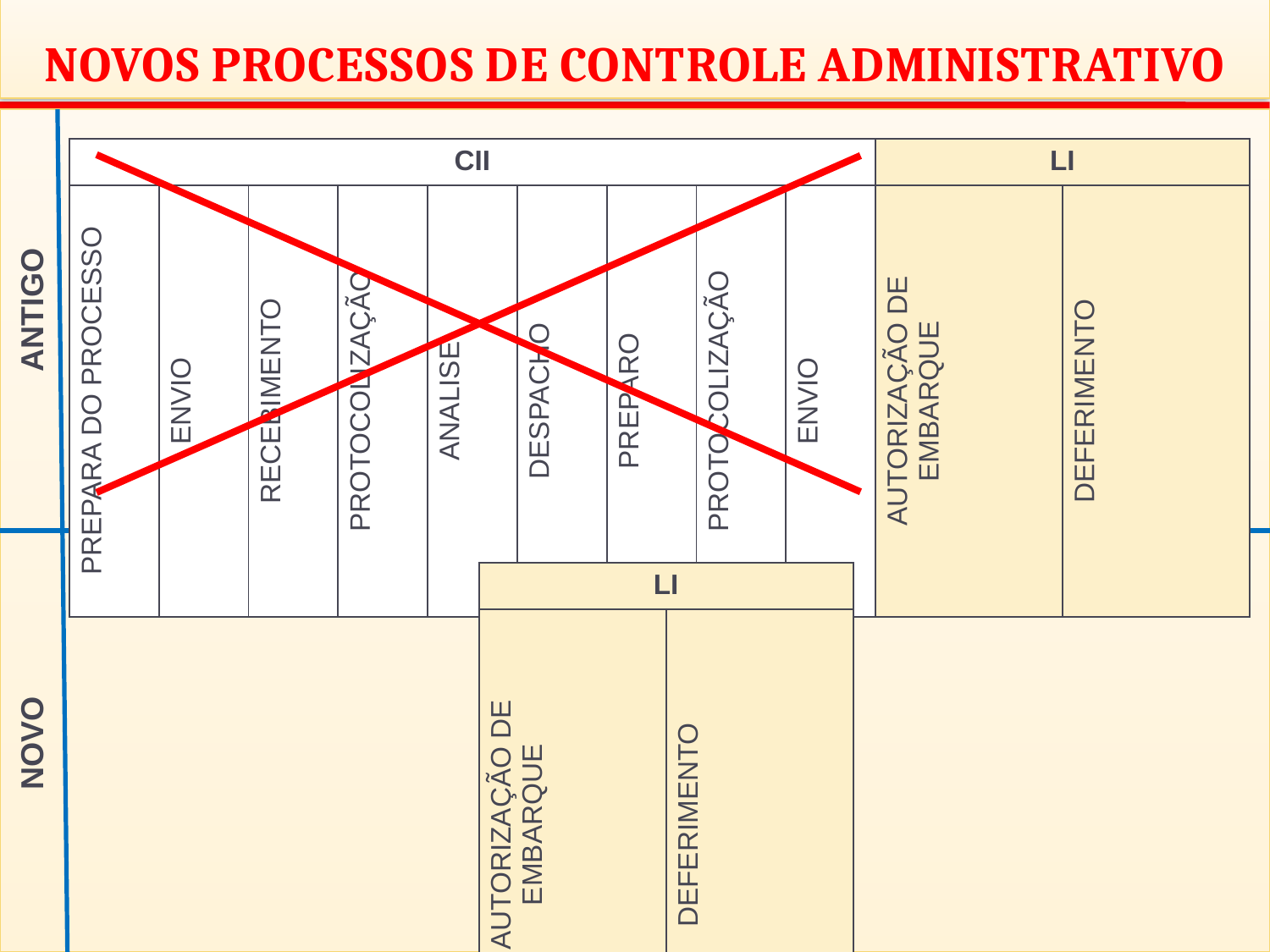

NOVOS PROCESSOS DE CONTROLE ADMINISTRATIVO

| CII |  |  |  |  |  |  |  |  | LI |  |
| --- | --- | --- | --- | --- | --- | --- | --- | --- | --- | --- |
| PREPARA DO PROCESSO | ENVIO | RECEBIMENTO | PROTOCOLIZAÇÃO | ANALISE | DESPACHO | PREPARO | PROTOCOLIZAÇÃO | ENVIO | AUTORIZAÇÃO DE EMBARQUE | DEFERIMENTO |
ANTIGO
| LI |  |
| --- | --- |
| AUTORIZAÇÃO DE EMBARQUE | DEFERIMENTO |
NOVO